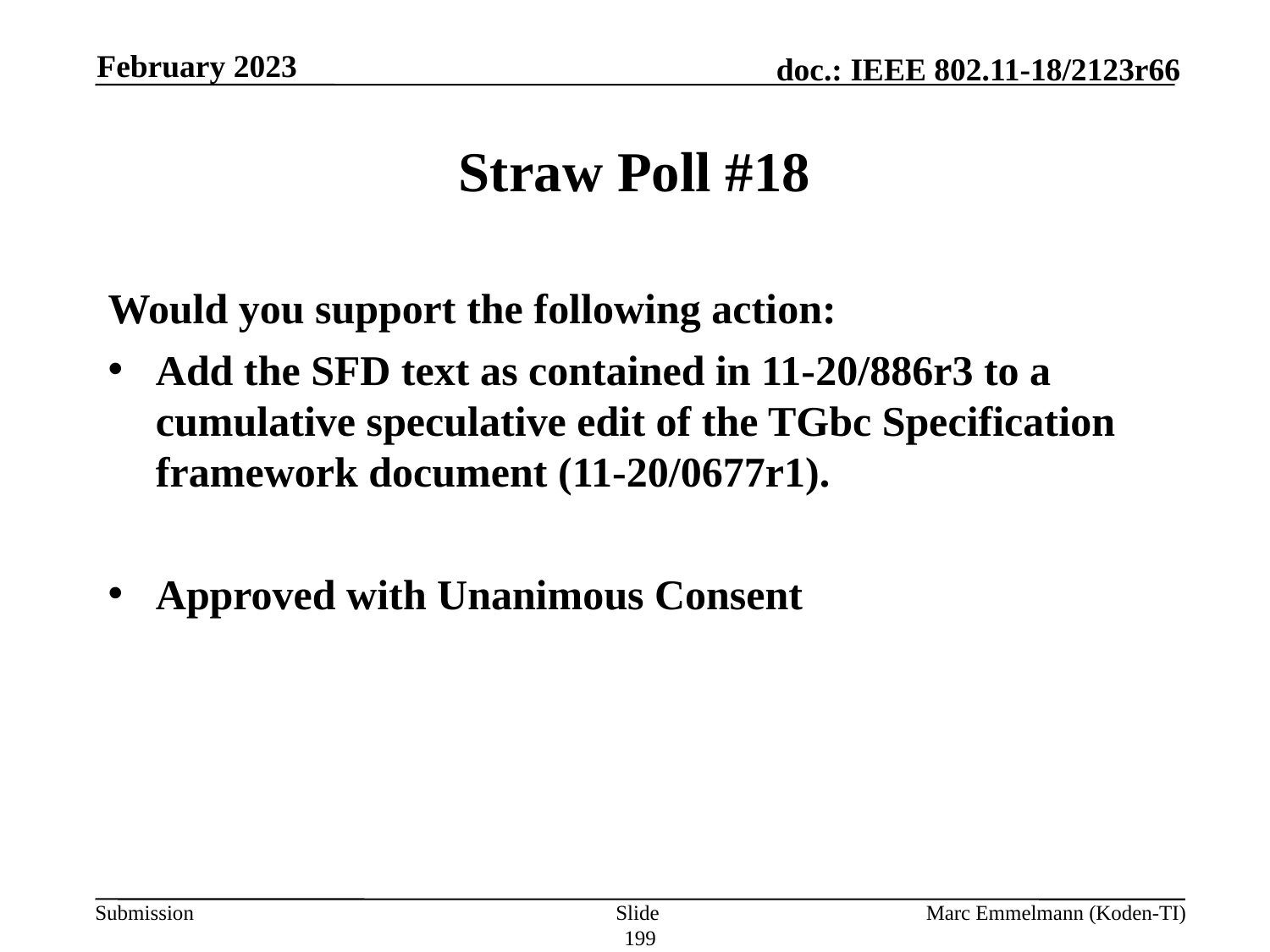

February 2023
# Straw Poll #18
Would you support the following action:
Add the SFD text as contained in 11-20/886r3 to a cumulative speculative edit of the TGbc Specification framework document (11-20/0677r1).

Approved with Unanimous Consent
Slide 199
Marc Emmelmann (Koden-TI)